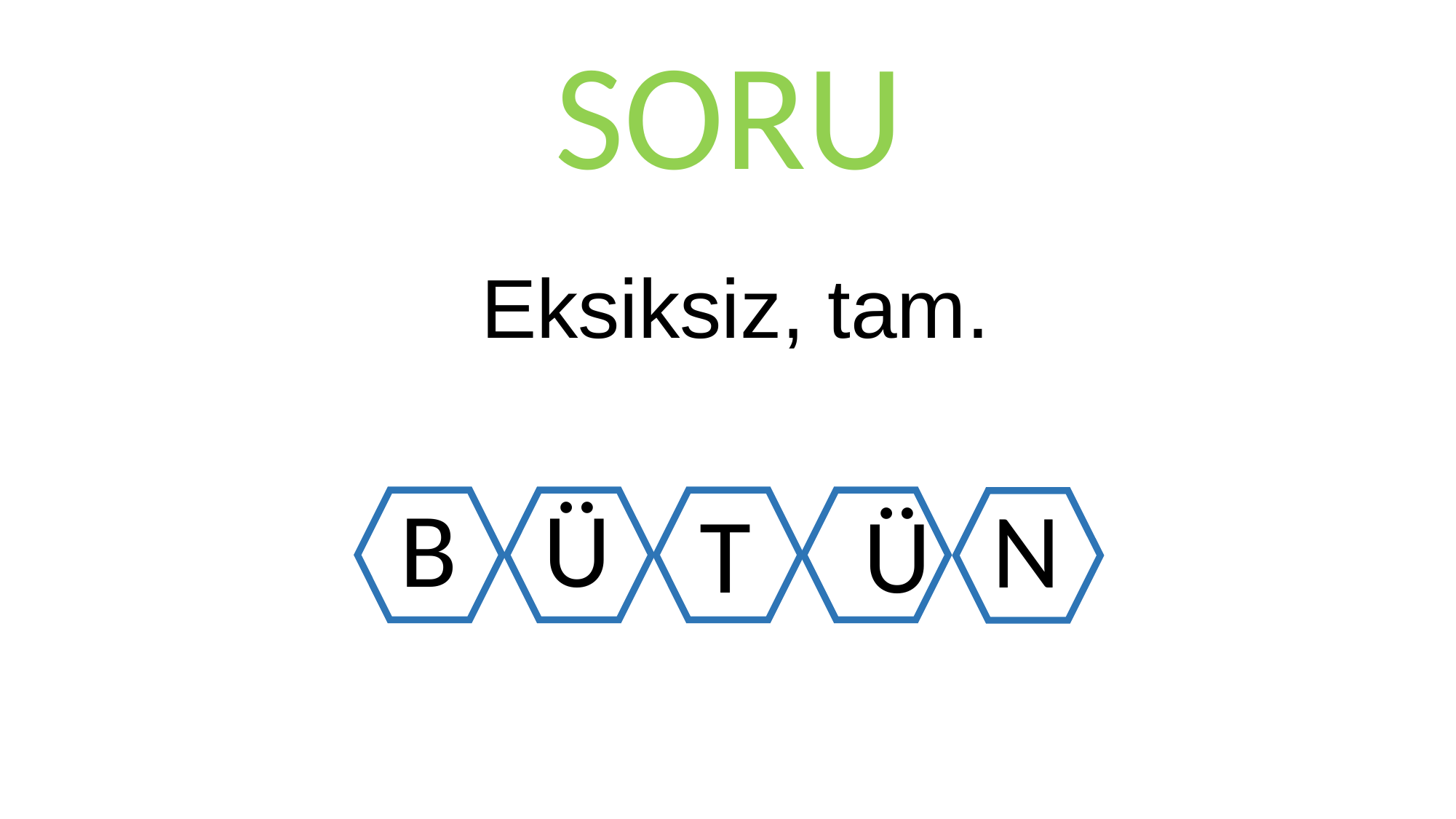

SORU
Eksiksiz, tam.
B
Ü
N
T
Ü